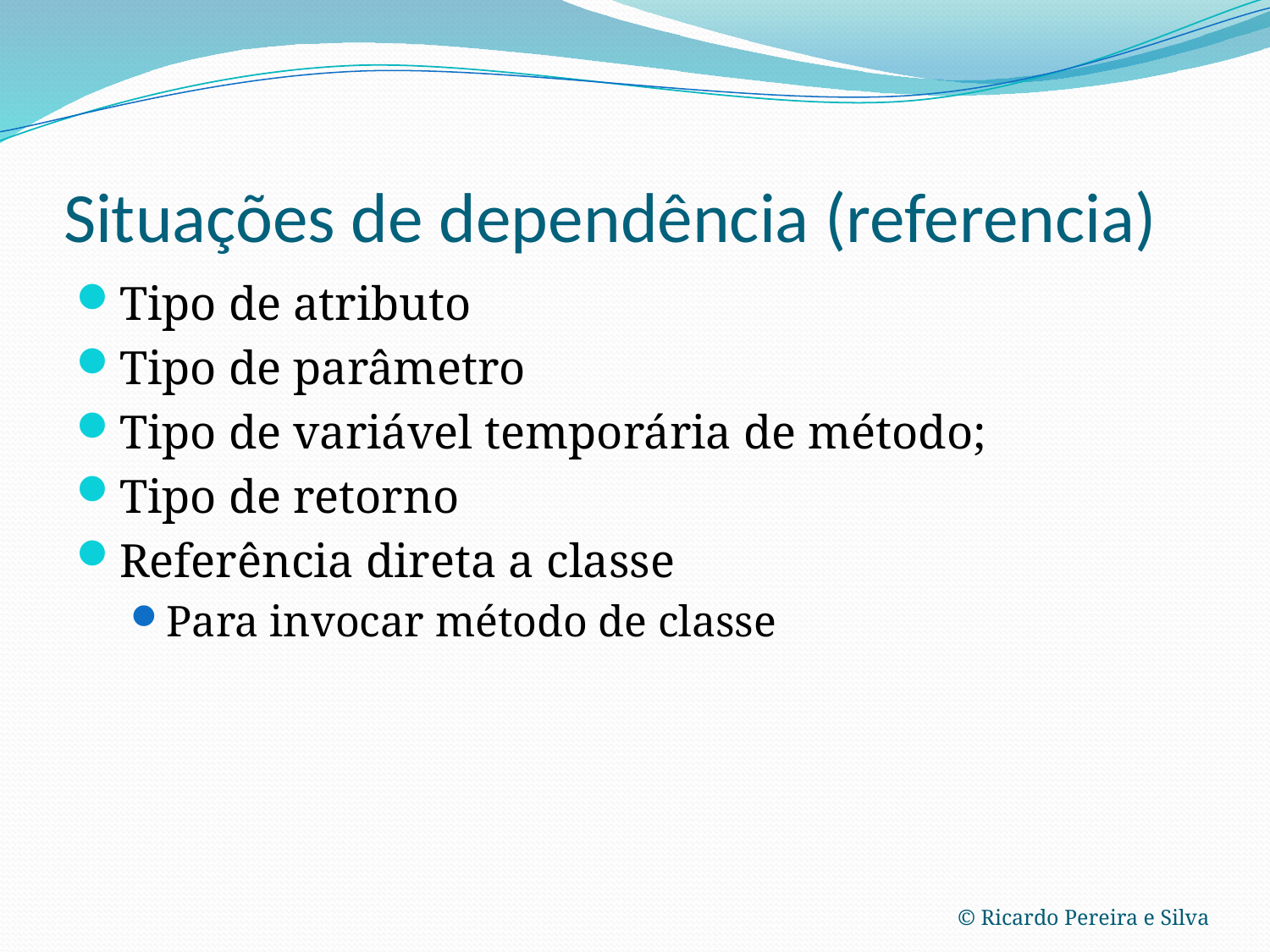

# Situações de dependência (referencia)
Tipo de atributo
Tipo de parâmetro
Tipo de variável temporária de método;
Tipo de retorno
Referência direta a classe
Para invocar método de classe
© Ricardo Pereira e Silva